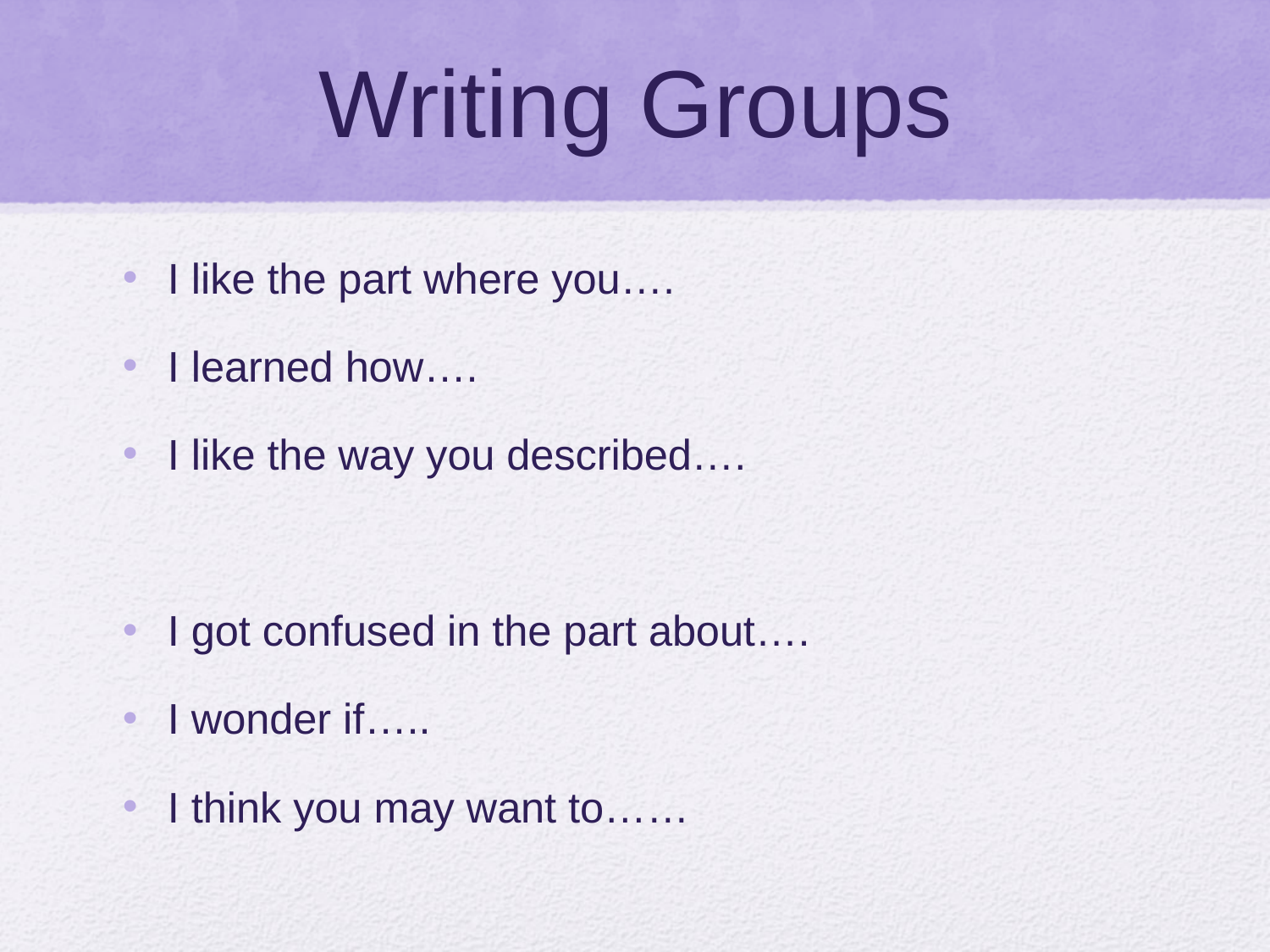

# Writing Groups
I like the part where you….
I learned how….
I like the way you described….

I got confused in the part about….
I wonder if…..
I think you may want to……